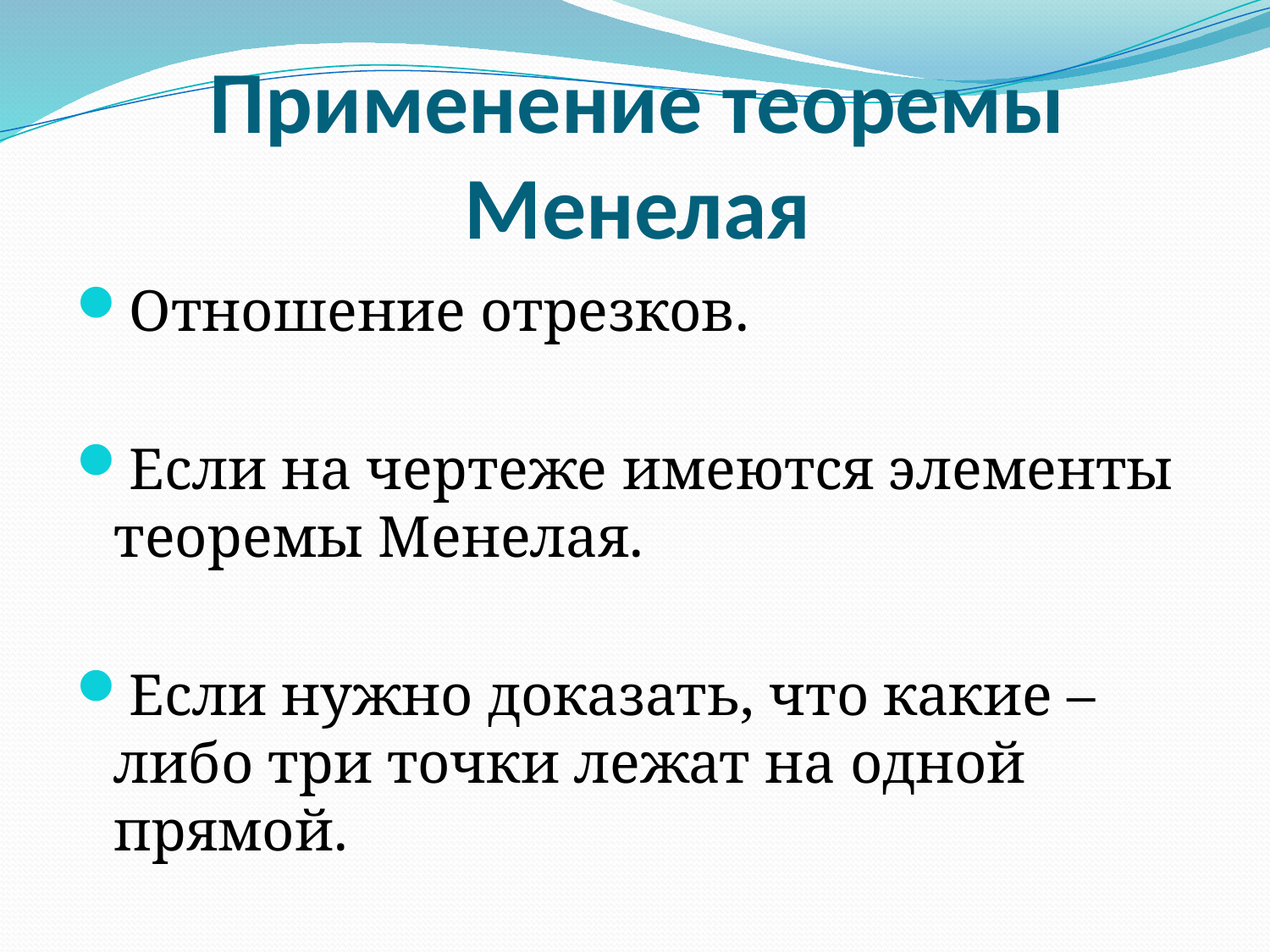

# Применение теоремы Менелая
Отношение отрезков.

Если на чертеже имеются элементы теоремы Менелая.

Если нужно доказать, что какие – либо три точки лежат на одной прямой.